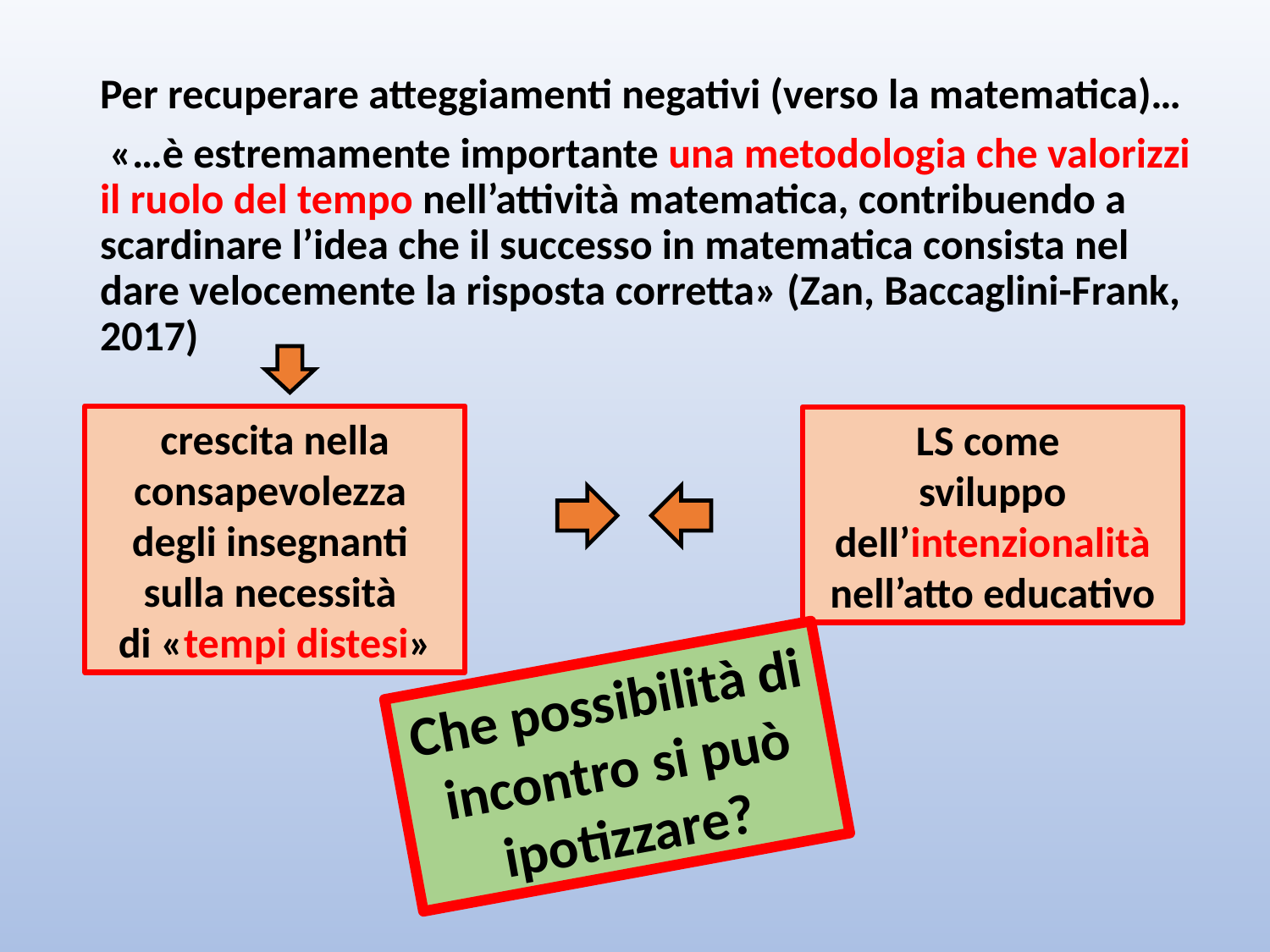

Per recuperare atteggiamenti negativi (verso la matematica)…
 «…è estremamente importante una metodologia che valorizzi il ruolo del tempo nell’attività matematica, contribuendo a scardinare l’idea che il successo in matematica consista nel dare velocemente la risposta corretta» (Zan, Baccaglini-Frank, 2017)

crescita nella consapevolezza
degli insegnanti
sulla necessità
di «tempi distesi»
LS come
sviluppo dell’intenzionalità nell’atto educativo

Che possibilità di incontro si può ipotizzare?